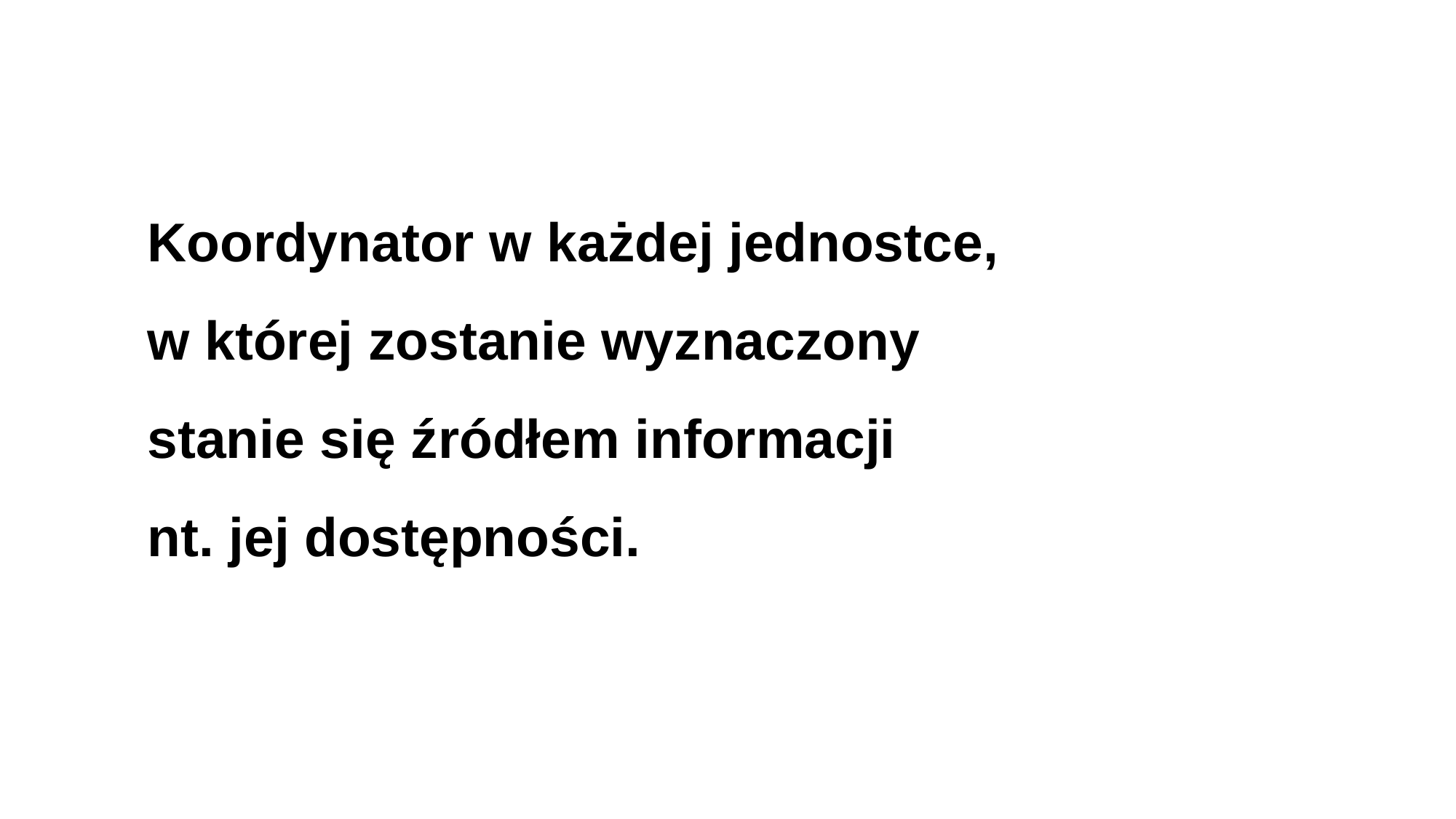

Koordynator w każdej jednostce,
w której zostanie wyznaczony stanie się źródłem informacji
nt. jej dostępności.